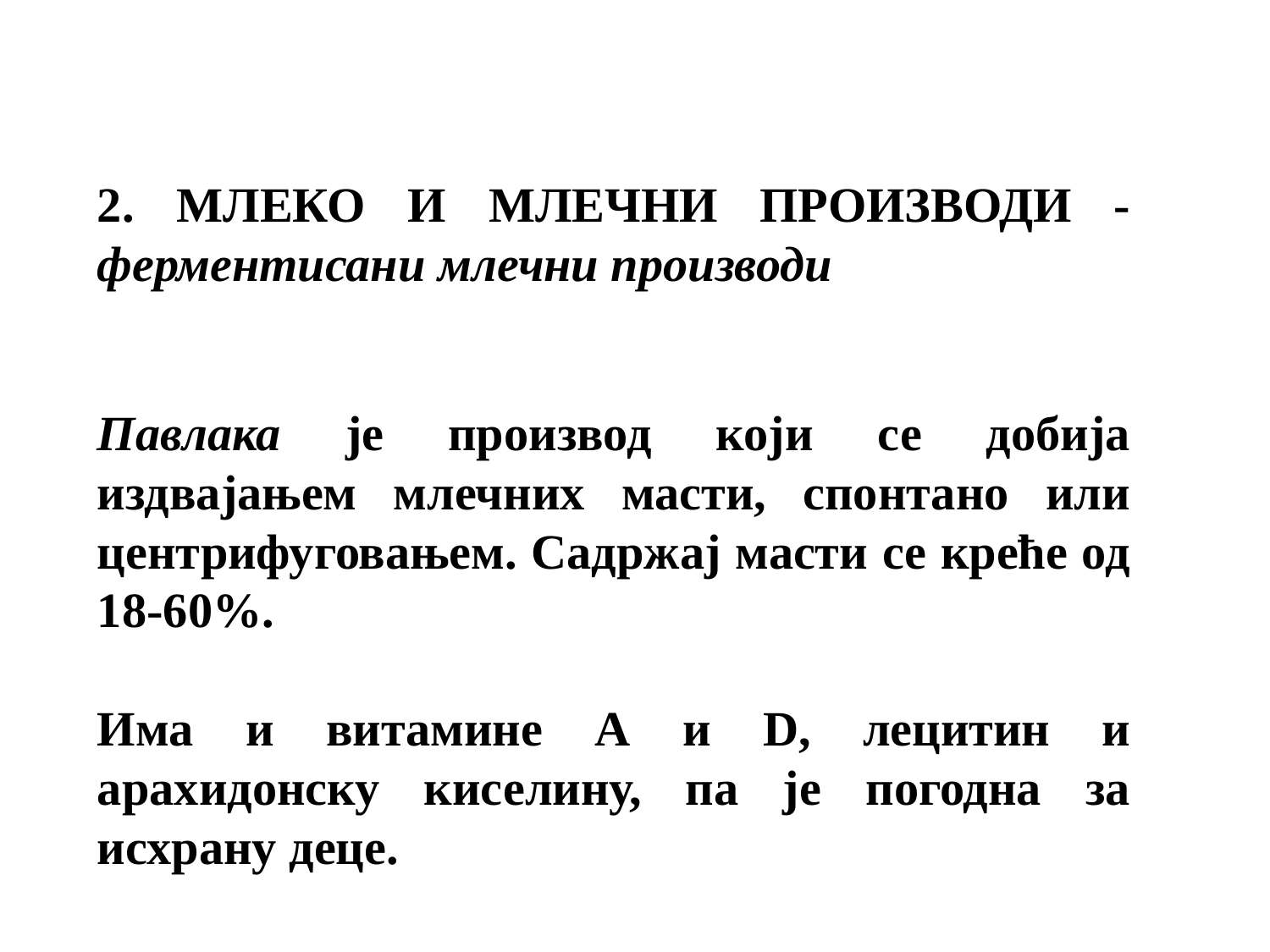

2. МЛЕКО И МЛЕЧНИ ПРОИЗВОДИ - ферментисани млечни производи

Павлака је производ који се добија издвајањем млечних масти, спонтано или центрифуговањем. Садржај масти се креће од 18-60%.

Има и витамине А и D, лецитин и арахидонску киселину, па је погодна за исхрану деце.